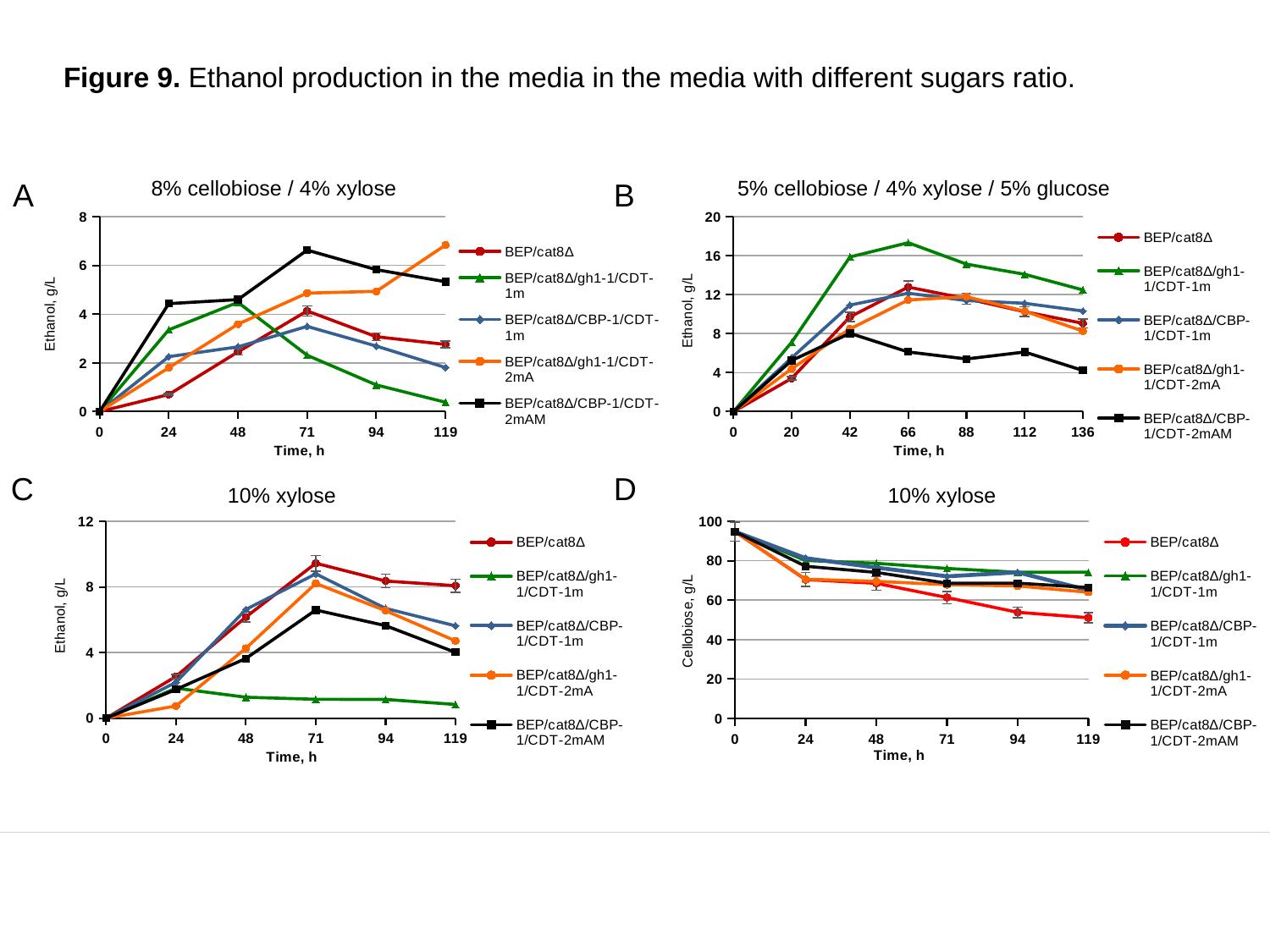

# Figure 9. Ethanol production in the media in the media with different sugars ratio.
А
B

### Chart

| Category | BEP/cat8Δ | BEP/cat8Δ/gh1-1/CDT-1m | BEP/cat8Δ/CBP-1/CDT-1m | BEP/cat8∆/gh1-1/CDT-2mA | BEP/cat8∆/CBP-1/CDT-2mAM |
|---|---|---|---|---|---|
| 0 | 0.0 | 0.0 | 0.0 | 0.0 | 0.0 |
| 24 | 0.70085 | 3.3575500000000003 | 2.2562499999999996 | 1.8006 | 4.4308499999999995 |
| 48 | 2.4505 | 4.4864999999999995 | 2.6583 | 3.59 | 4.5983 |
| 71 | 4.13295 | 2.31445 | 3.4989999999999997 | 4.8652 | 6.63 |
| 94 | 3.07475 | 1.09285 | 2.6907500000000004 | 4.938750000000001 | 5.8278 |
| 119 | 2.75705 | 0.38225 | 1.8099 | 6.8393 | 5.33 |

### Chart

| Category | BEP/cat8Δ | BEP/cat8Δ/gh1-1/CDT-1m | BEP/cat8Δ/CBP-1/CDT-1m | BEP/cat8∆/gh1-1/CDT-2mA | BEP/cat8∆/CBP-1/CDT-2mAM |
|---|---|---|---|---|---|
| 0 | 0.0 | 0.0 | 0.0 | 0.0 | 0.0 |
| 20 | 3.41365 | 7.11935 | 5.51685 | 4.3989 | 5.24275 |
| 42 | 9.72345 | 15.8712 | 10.931449999999998 | 8.4894 | 8.03 |
| 66 | 12.7788 | 17.33525 | 12.148449999999999 | 11.456249999999999 | 6.12365 |
| 88 | 11.5897 | 15.14 | 11.400500000000001 | 11.794 | 5.4 |
| 112 | 10.2551 | 14.0905 | 11.119 | 10.2975 | 6.1144 |
| 136 | 9.0608 | 12.48665 | 10.31765 | 8.261 | 4.2222 |
C

### Chart

| Category | BEP/cat8Δ | BEP/cat8Δ/gh1-1/CDT-1m | BEP/cat8Δ/CBP-1/CDT-1m | BEP/cat8∆/gh1-1/CDT-2mA | BEP/cat8∆/CBP-1/CDT-2mAM |
|---|---|---|---|---|---|
| 0 | 0.0 | 0.0 | 0.0 | 0.0 | 0.0 |
| 24 | 2.54185 | 1.82375 | 2.18665 | 0.74 | 1.75 |
| 48 | 6.16535 | 1.27495 | 6.6270999999999995 | 4.26 | 3.636 |
| 71 | 9.440999999999999 | 1.1493 | 8.7956 | 8.21 | 6.59 |
| 94 | 8.358149999999998 | 1.14085 | 6.689450000000001 | 6.55 | 5.6372 |
| 119 | 8.0731 | 0.8312999999999999 | 5.628299999999999 | 4.71 | 4.01 |
8% cellobiose / 4% xylose
5% cellobiose / 4% xylose / 5% glucose
D
10% xylose
10% xylose

### Chart

| Category | BEP/cat8Δ | BEP/cat8Δ/gh1-1/CDT-1m | BEP/cat8Δ/CBP-1/CDT-1m | BEP/cat8∆/gh1-1/CDT-2mA | BEP/cat8∆/CBP-1/CDT-2mAM |
|---|---|---|---|---|---|
| 0 | 94.8 | 94.8 | 94.8 | 94.8 | 94.8 |
| 24 | 70.44 | 80.15 | 81.33 | 70.64 | 77.22 |
| 48 | 68.56 | 78.71 | 76.54 | 69.56 | 74.09 |
| 71 | 61.36 | 76.1 | 72.12 | 67.87 | 68.59 |
| 94 | 53.85 | 74.14 | 74.12 | 67.23 | 68.63 |
| 119 | 51.1 | 74.22 | 65.06 | 64.02 | 66.42 |